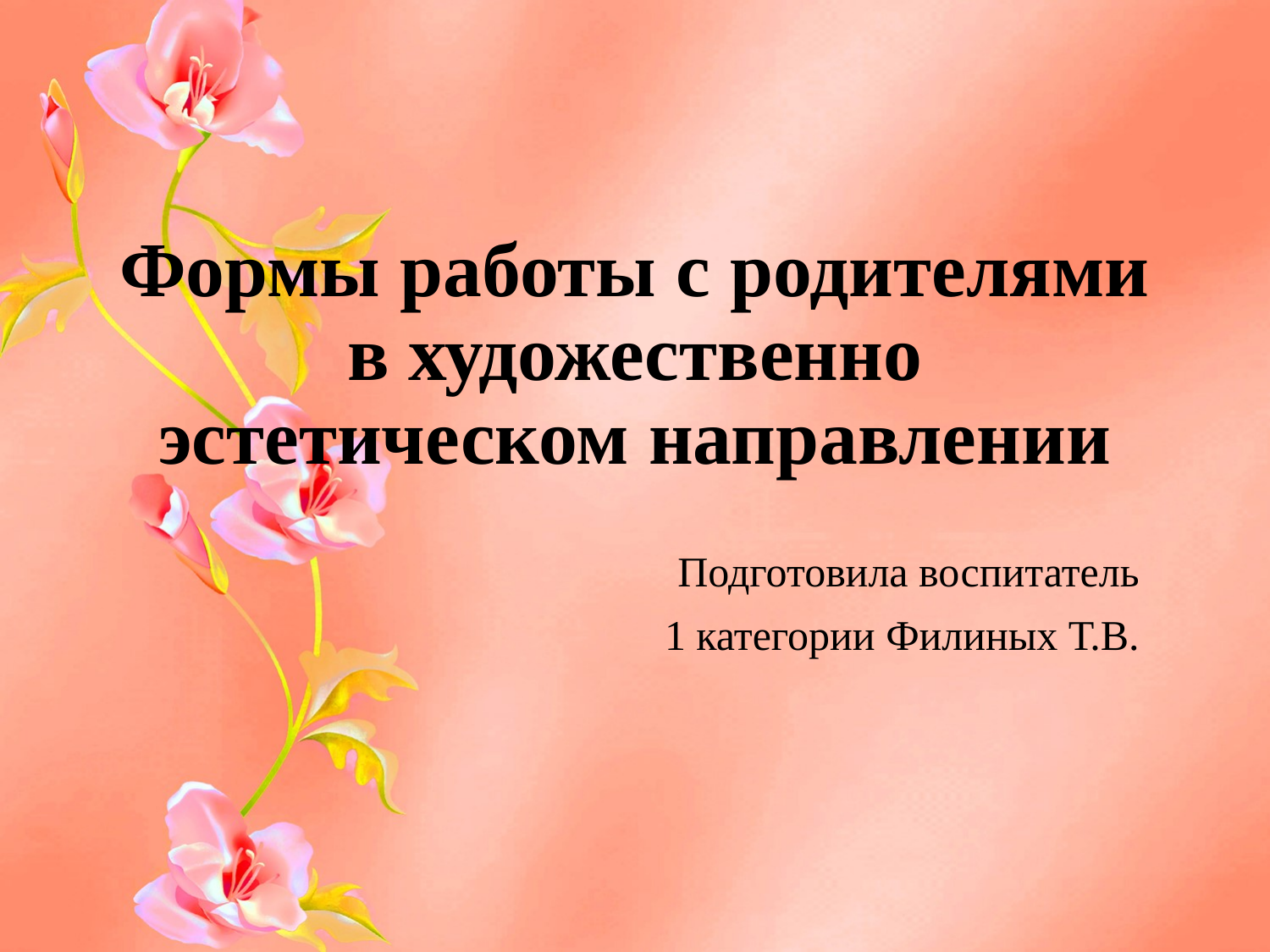

# Формы работы с родителями в художественно эстетическом направлении
Подготовила воспитатель
1 категории Филиных Т.В.